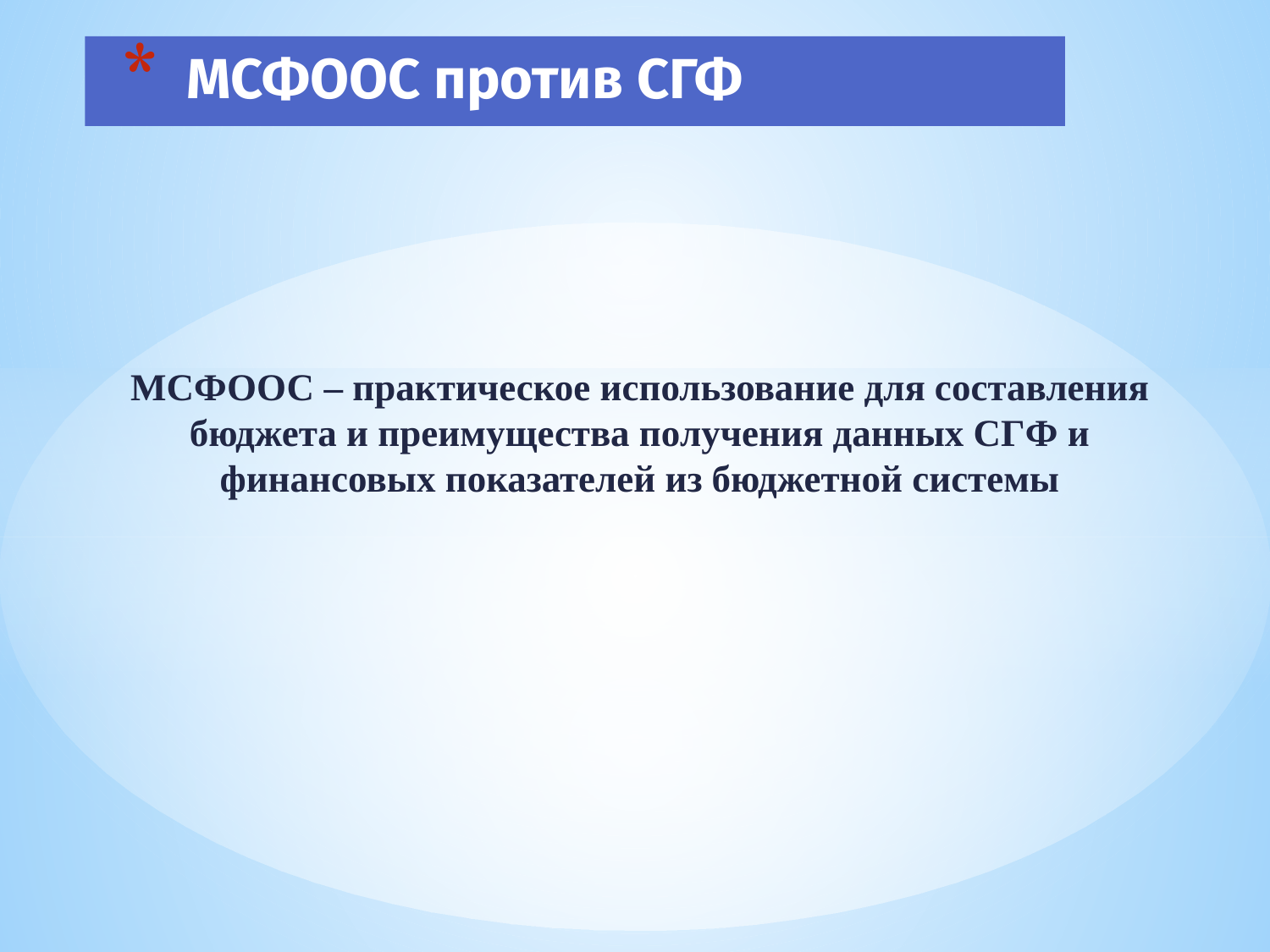

# МСФООС против СГФ
МСФООС – практическое использование для составления бюджета и преимущества получения данных СГФ и финансовых показателей из бюджетной системы